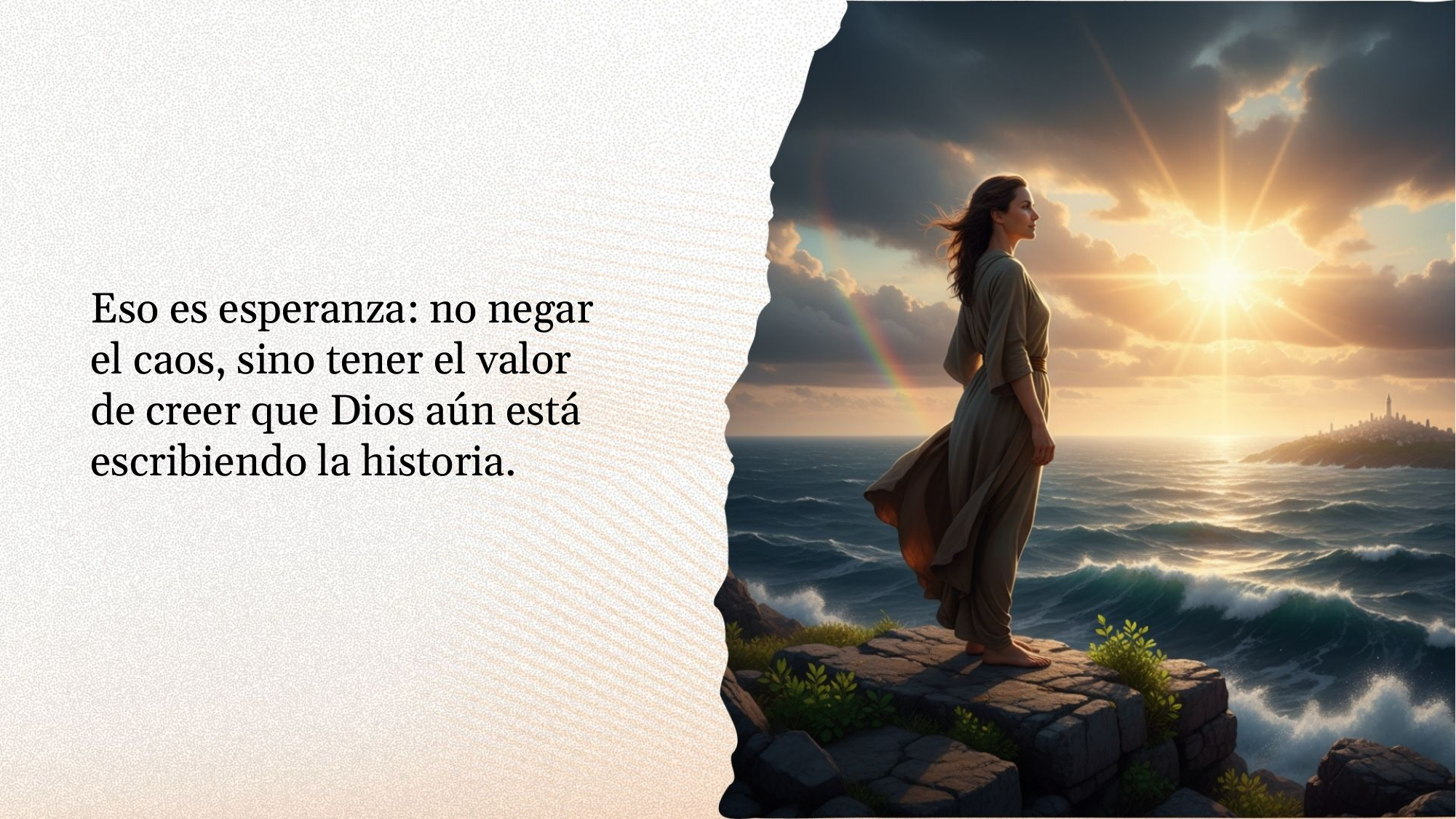

Eso es esperanza: no negar el caos, sino tener el valor de creer que Dios aún está escribiendo la historia.